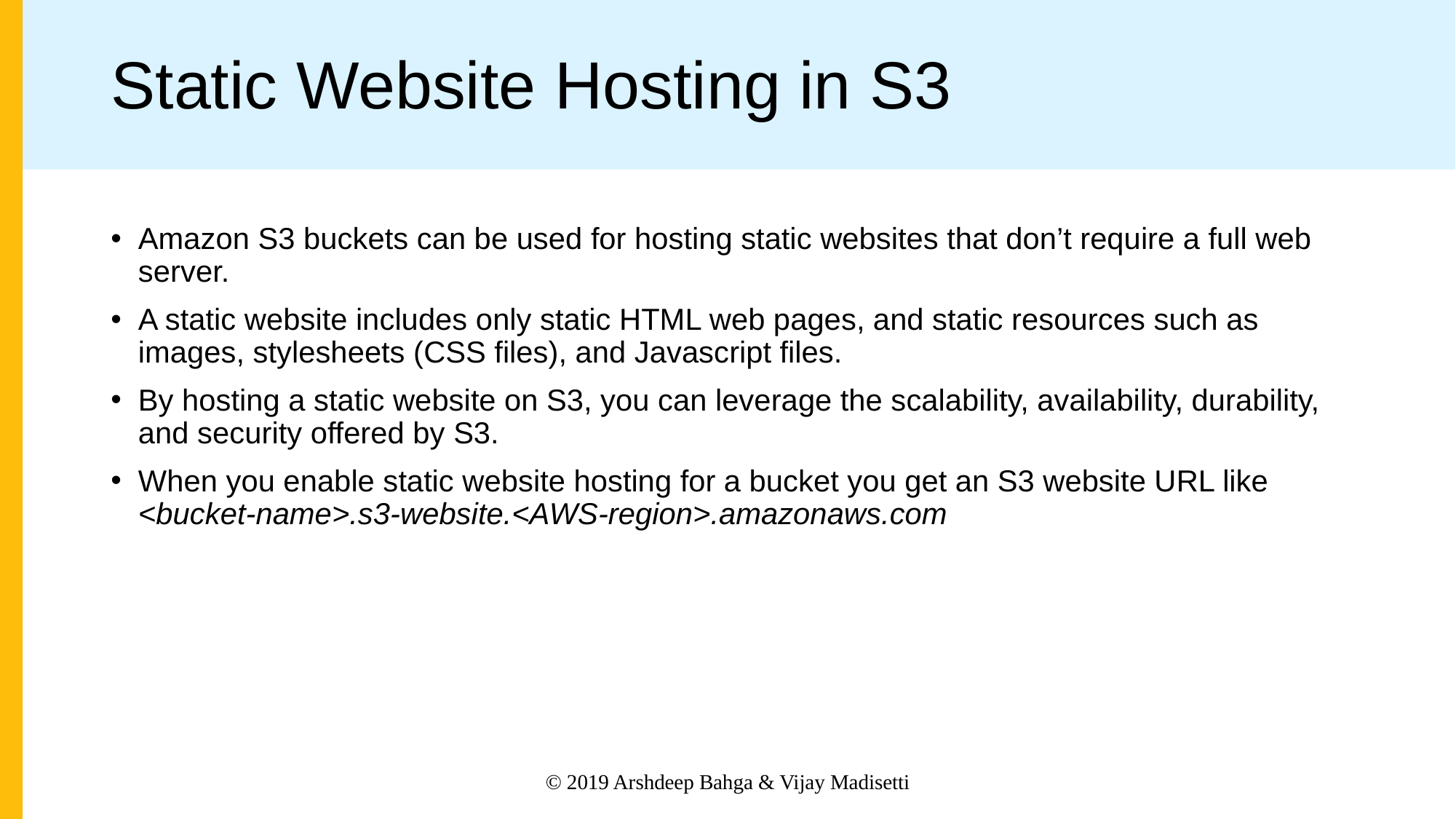

# Static Website Hosting in S3
Amazon S3 buckets can be used for hosting static websites that don’t require a full web server.
A static website includes only static HTML web pages, and static resources such as images, stylesheets (CSS files), and Javascript files.
By hosting a static website on S3, you can leverage the scalability, availability, durability, and security offered by S3.
When you enable static website hosting for a bucket you get an S3 website URL like <bucket-name>.s3-website.<AWS-region>.amazonaws.com
© 2019 Arshdeep Bahga & Vijay Madisetti